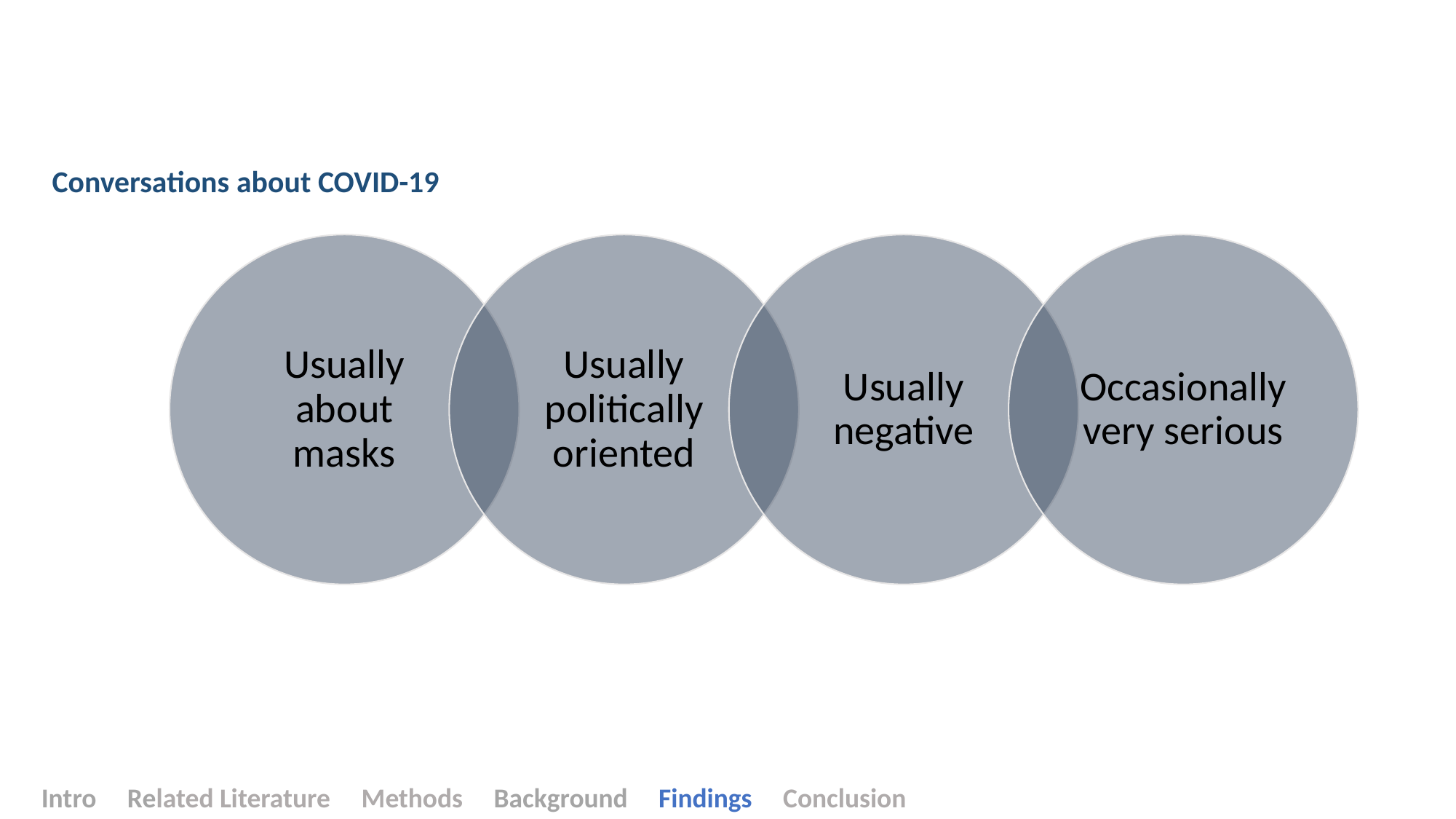

Conversations about COVID-19
Usually about masks
Usually politically oriented
Usually negative
Occasionally very serious
     Intro     Related Literature     Methods     Background     Findings     Conclusion